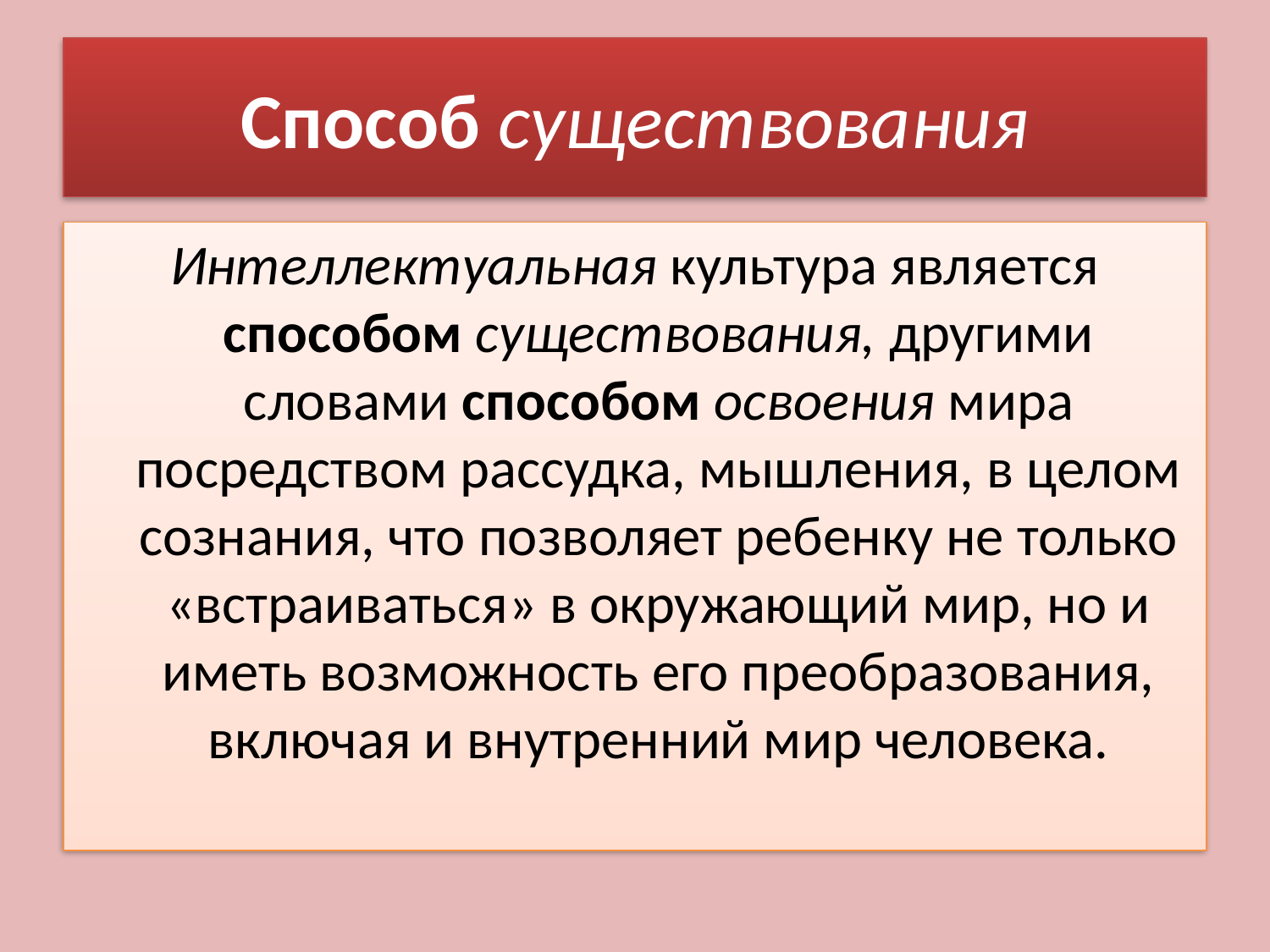

# Способ существования
Интеллектуальная культура является способом существования, другими словами способом освоения мира посредством рассудка, мышления, в целом сознания, что позволяет ребенку не только «встраиваться» в окружающий мир, но и иметь возможность его преобразования, включая и внутренний мир человека.